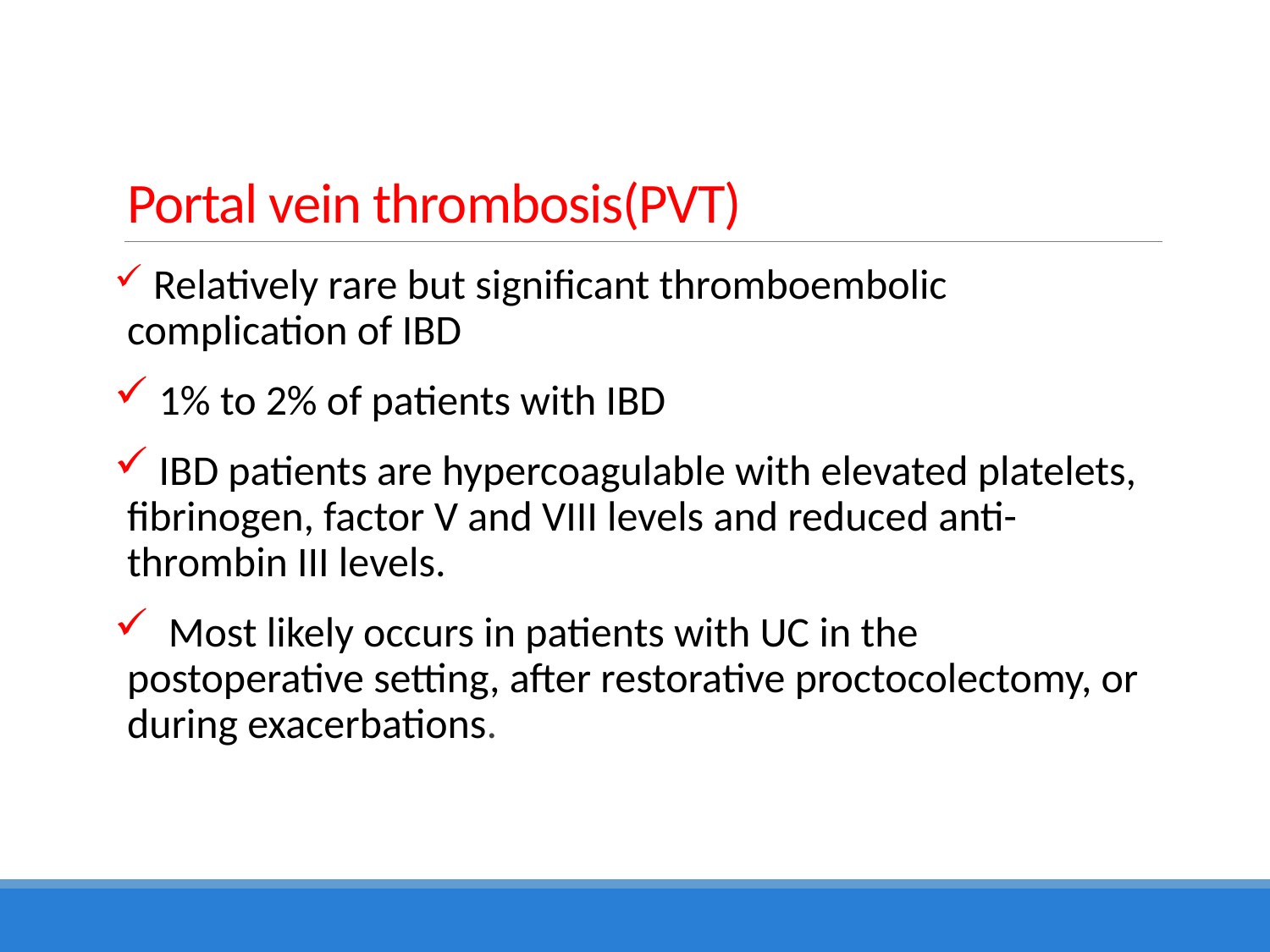

# Portal vein thrombosis(PVT)
 Relatively rare but significant thromboembolic complication of IBD
 1% to 2% of patients with IBD
 IBD patients are hypercoagulable with elevated platelets, fibrinogen, factor V and VIII levels and reduced anti-thrombin III levels.
  Most likely occurs in patients with UC in the postoperative setting, after restorative proctocolectomy, or during exacerbations.